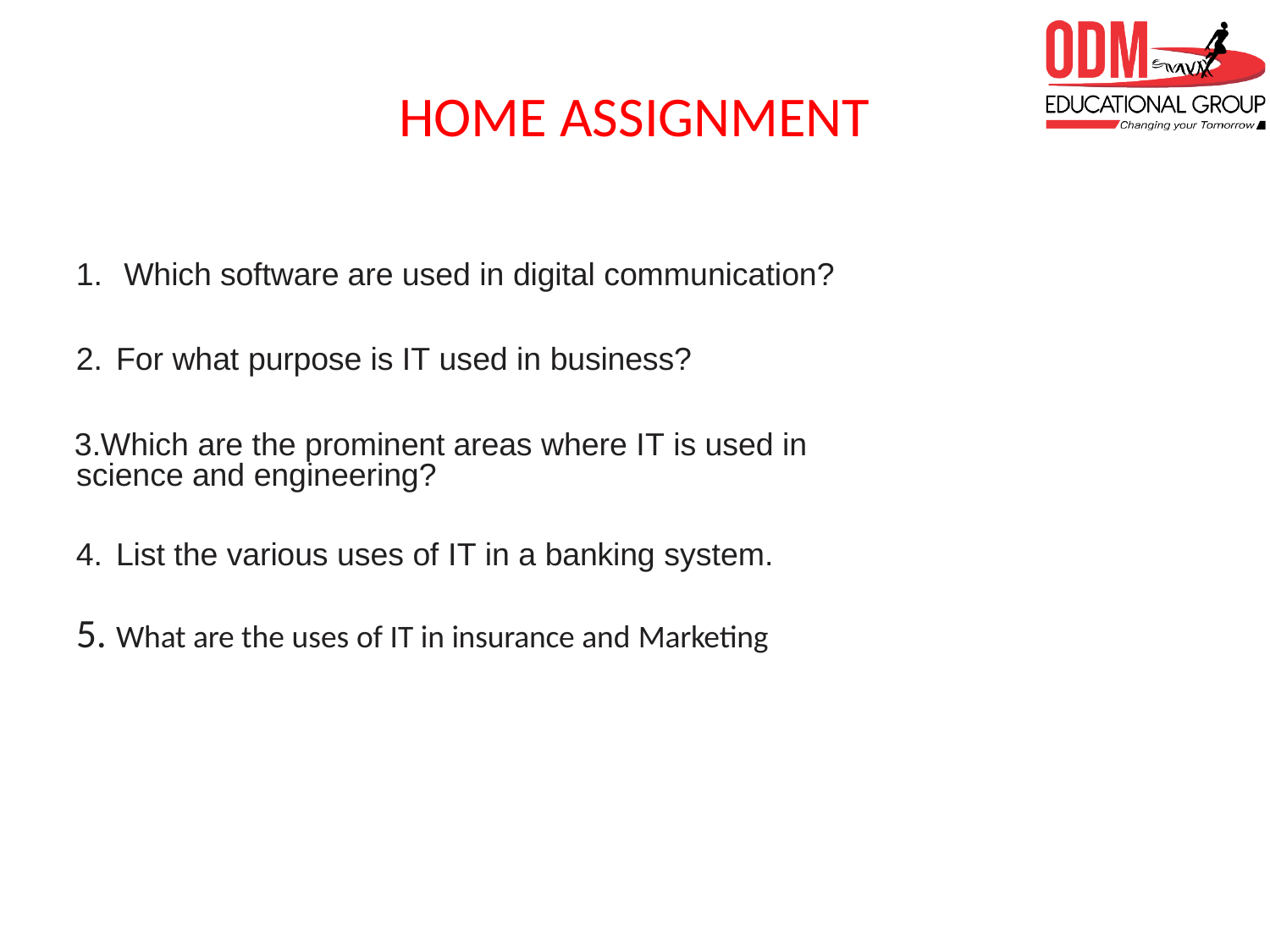

# HOME ASSIGNMENT
Which software are used in digital communication?

For what purpose is IT used in business?

Which are the prominent areas where IT is used in  science and engineering?

List the various uses of IT in a banking system.

What are the uses of IT in insurance and Marketing